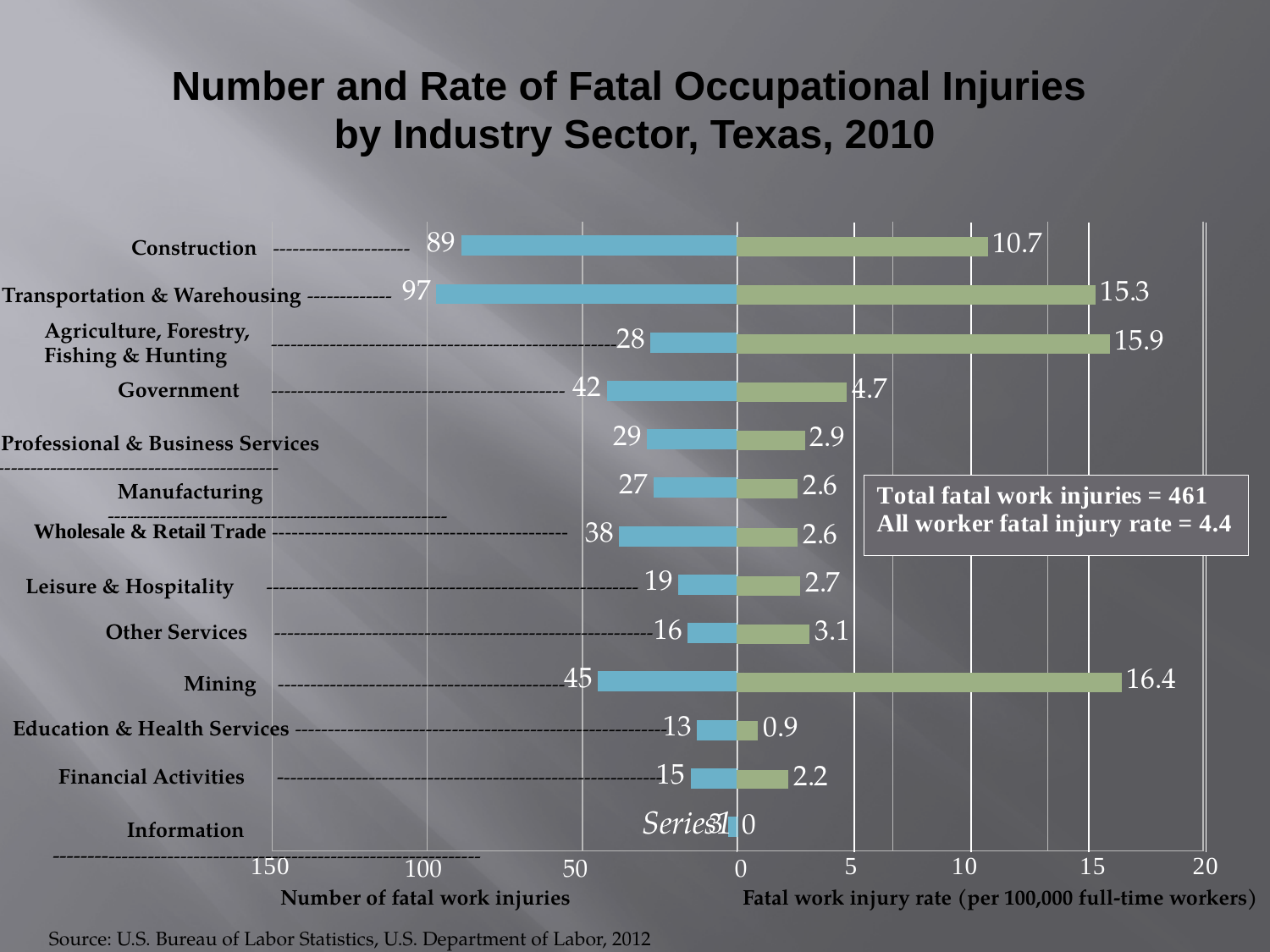

# Number and Rate of Fatal Occupational Injuries by Industry Sector, Texas, 2010

[unsupported chart]

[unsupported chart]

  Construction   ---------------------
Transportation & Warehousing -------------
Agriculture, Forestry,
Fishing & Hunting
  -----------------------------------------------------

  Government      ---------------------------------------------
  Professional & Business Services --------------------------------------------
  Manufacturing   ----------------------------------------------------
  Leisure & Hospitality      ---------------------------------------------------------
Other Services     ----------------------------------------------------------

           Mining    --------------------------------------------
Education & Health Services ---------------------------------------------------------
      Financial Activities      -----------------------------------------------------------
              Information      -----------------------------------------------------------------
100
50
0
Number of fatal work injuries
Fatal work injury rate (per 100,000 full-time workers)
Source: U.S. Bureau of Labor Statistics, U.S. Department of Labor, 2012